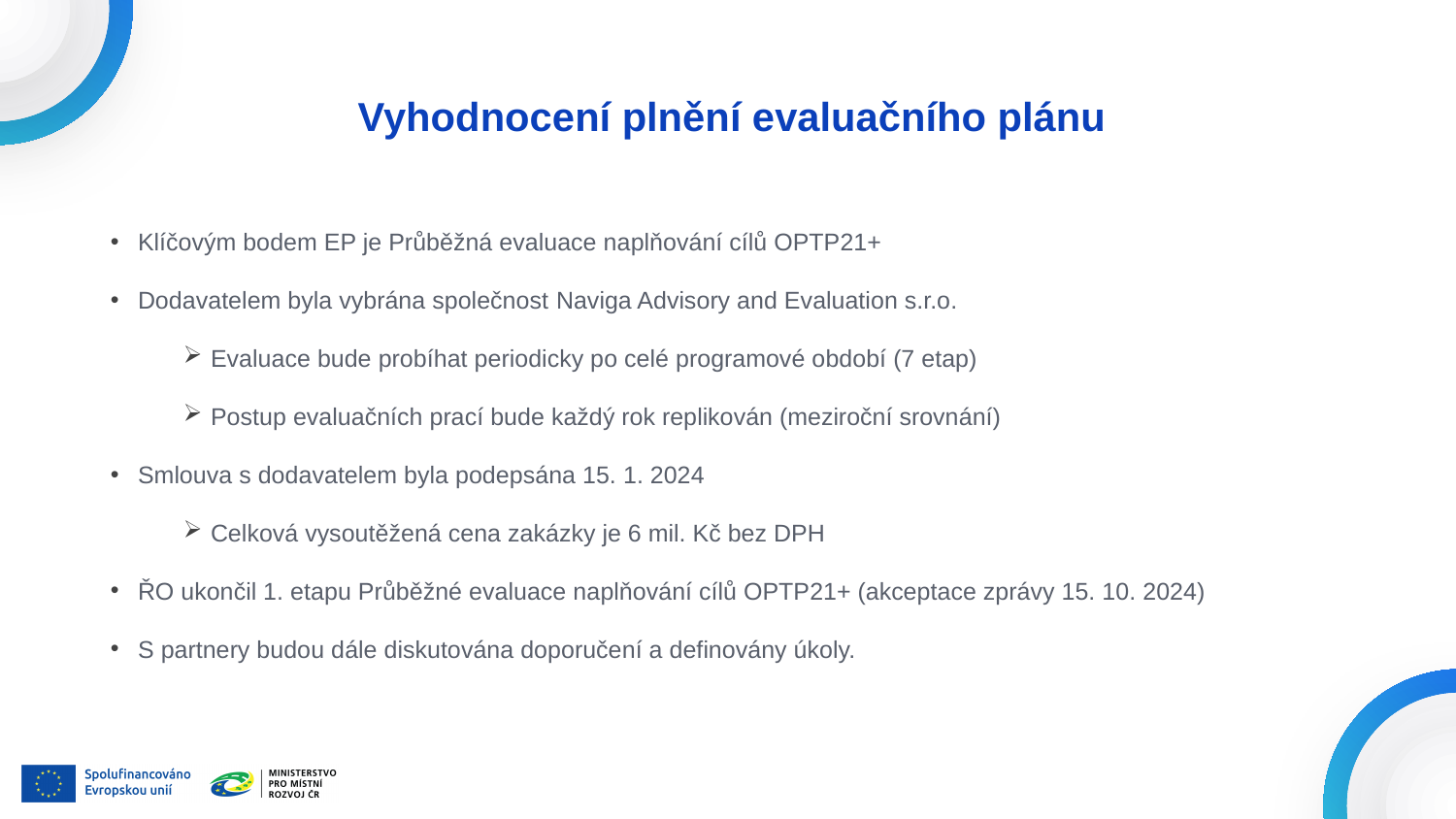

# Vyhodnocení plnění evaluačního plánu
Klíčovým bodem EP je Průběžná evaluace naplňování cílů OPTP21+
Dodavatelem byla vybrána společnost Naviga Advisory and Evaluation s.r.o.
Evaluace bude probíhat periodicky po celé programové období (7 etap)
Postup evaluačních prací bude každý rok replikován (meziroční srovnání)
Smlouva s dodavatelem byla podepsána 15. 1. 2024
Celková vysoutěžená cena zakázky je 6 mil. Kč bez DPH
ŘO ukončil 1. etapu Průběžné evaluace naplňování cílů OPTP21+ (akceptace zprávy 15. 10. 2024)
S partnery budou dále diskutována doporučení a definovány úkoly.